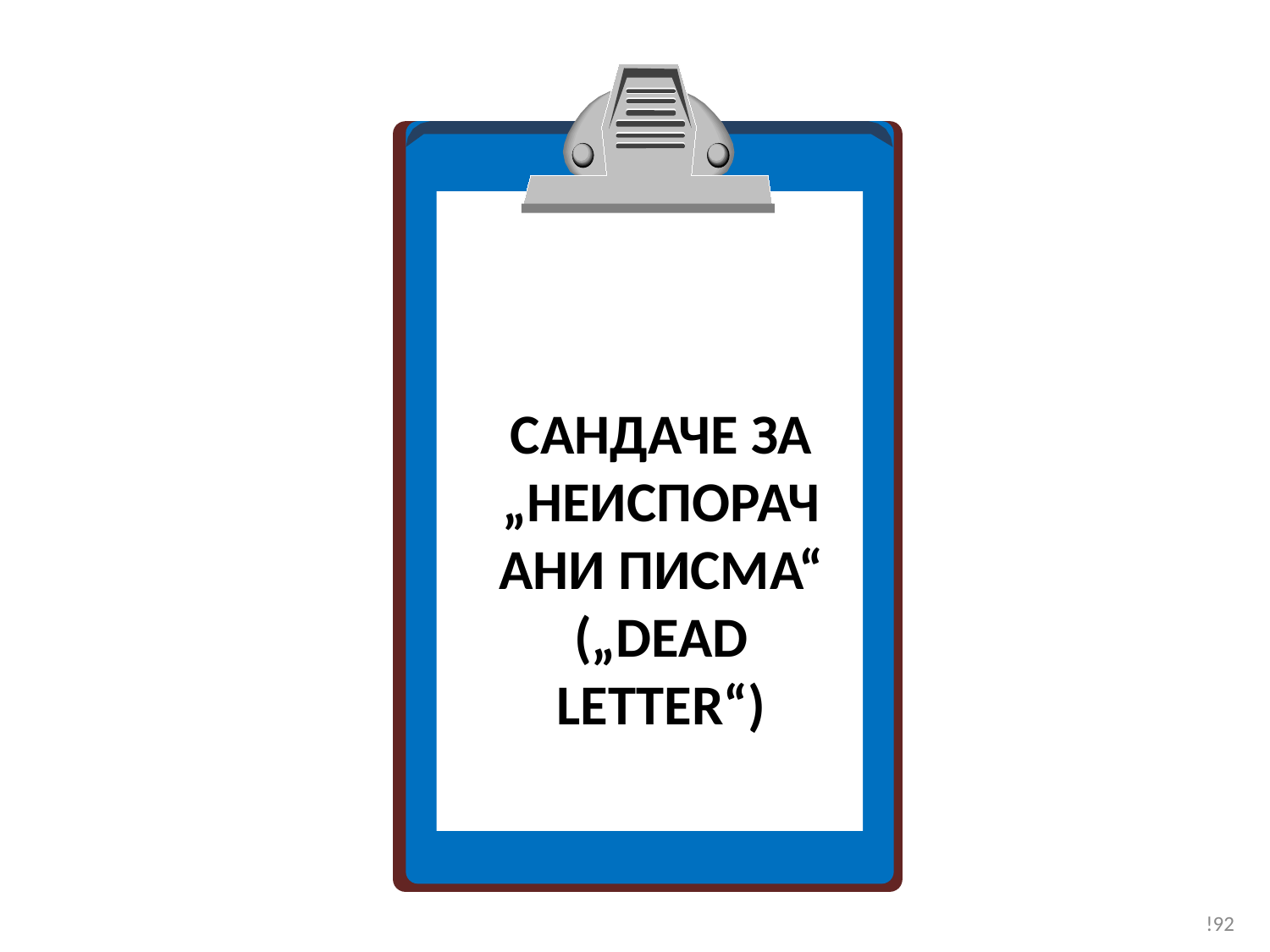

САНДАЧЕ ЗА „НЕИСПОРАЧАНИ ПИСМА“ („DEAD LETTER“)
!92